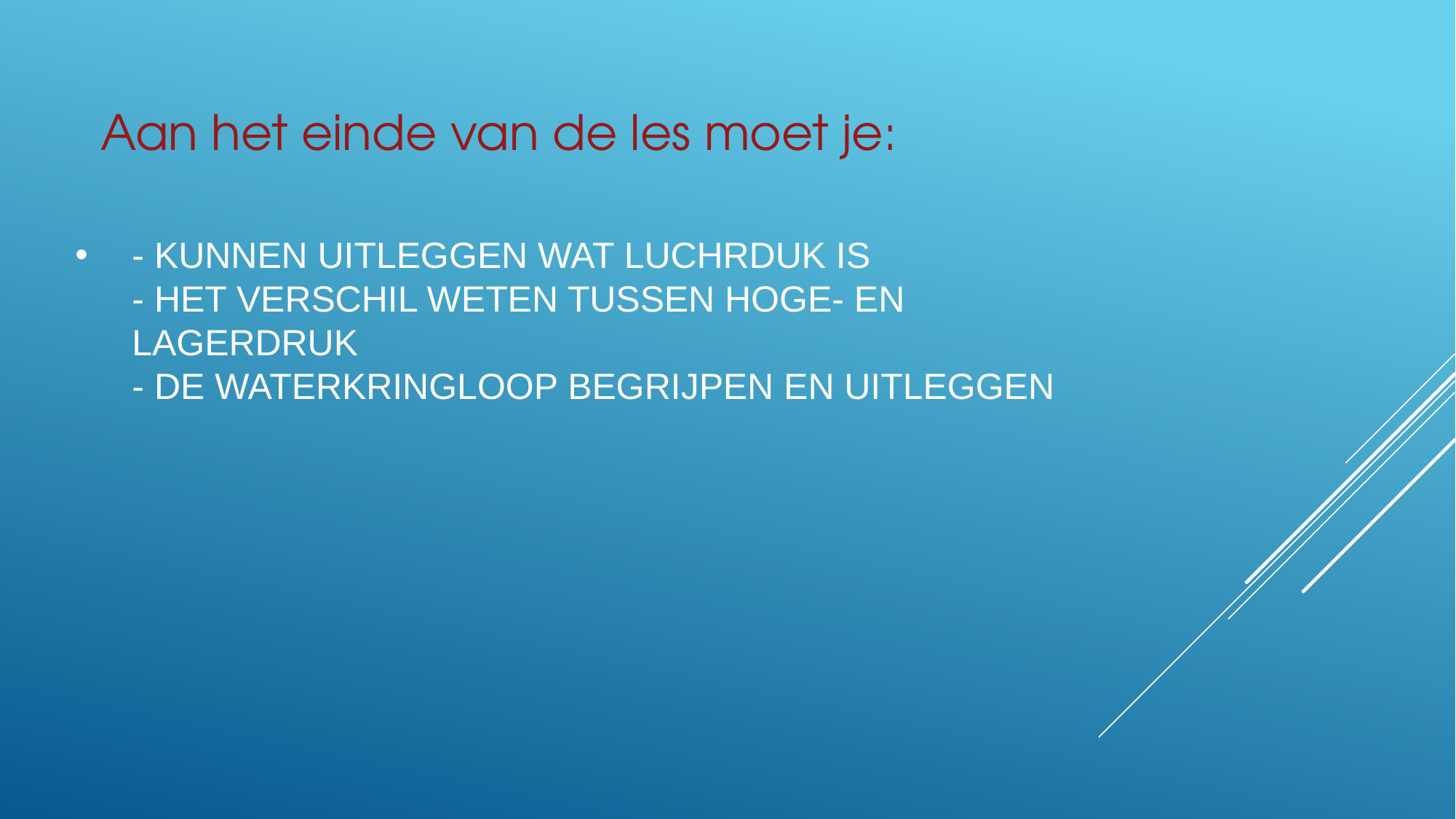

Aan het einde van de les moet je:
# - Kunnen uitleggen wat luchrduk is - het verschil weten tussen hoge- en lagerdruk - de waterkringloop begrijpen en uitleggen